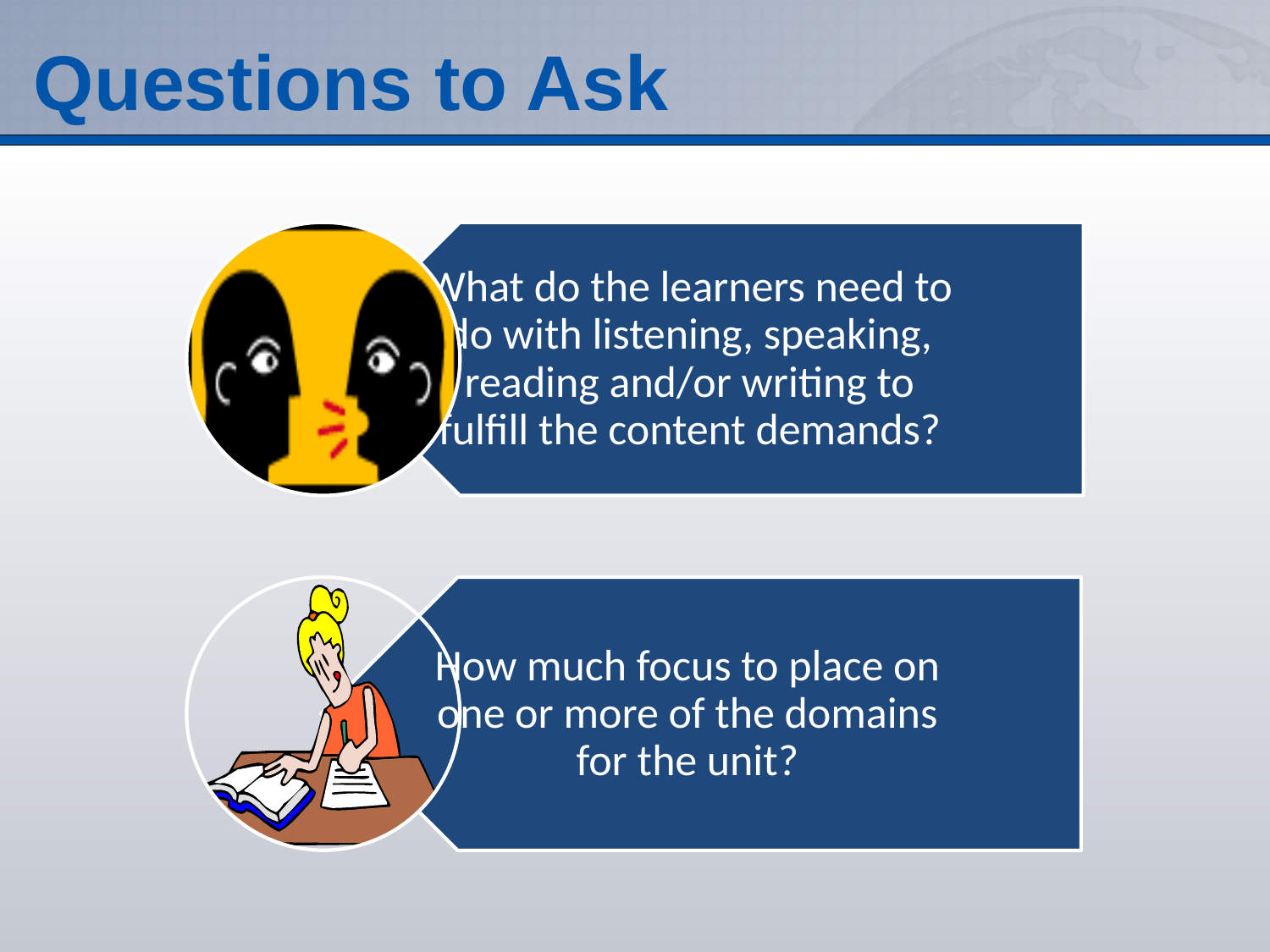

# Questions to Ask
What do the learners need to do with listening, speaking, reading and/or writing to fulfill the content demands?
How much focus to place on one or more of the domains for the unit?